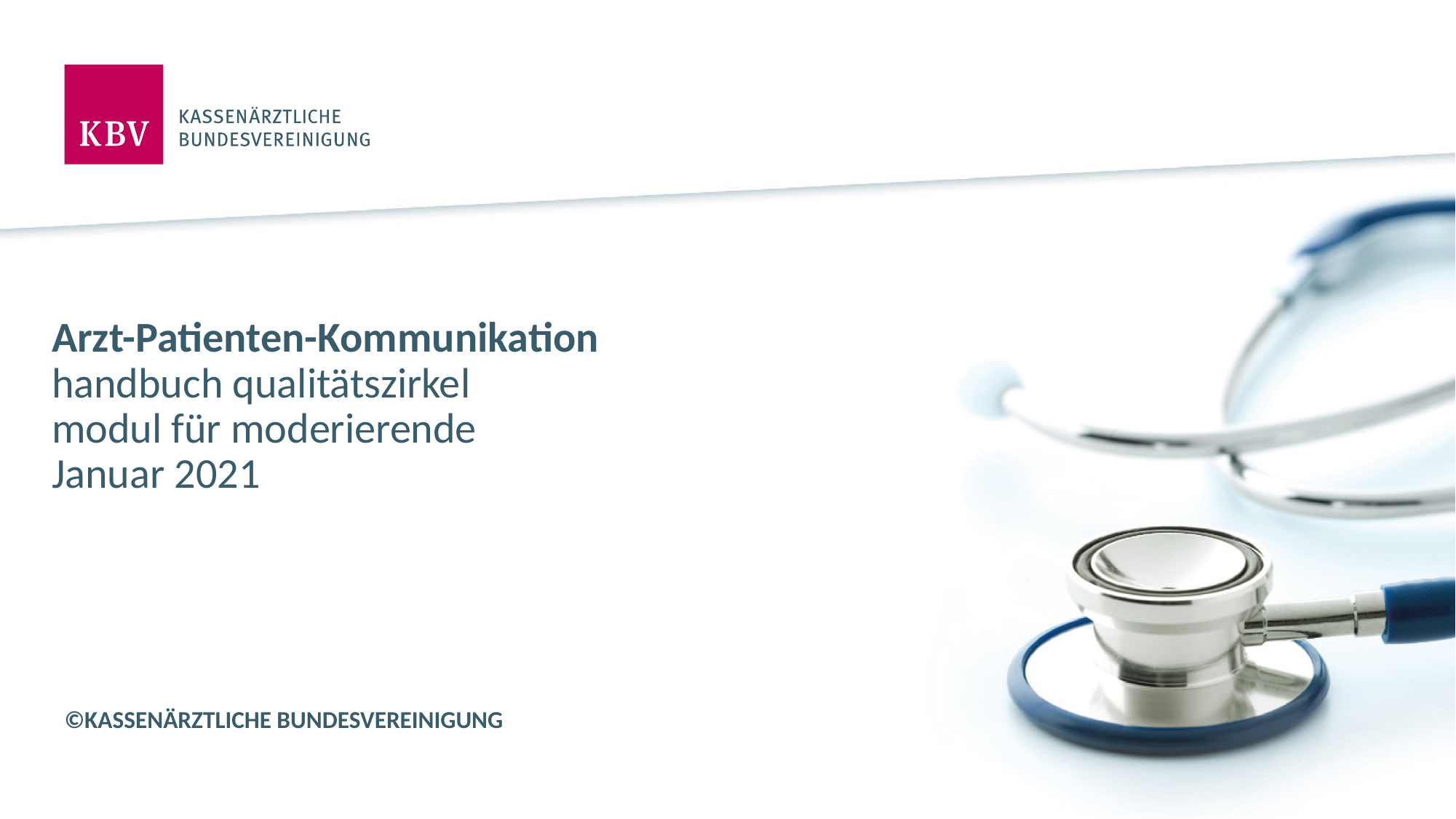

# Arzt-Patienten-Kommunikation handbuch qualitätszirkel modul für moderierende Januar 2021
©Kassenärztliche Bundesvereinigung